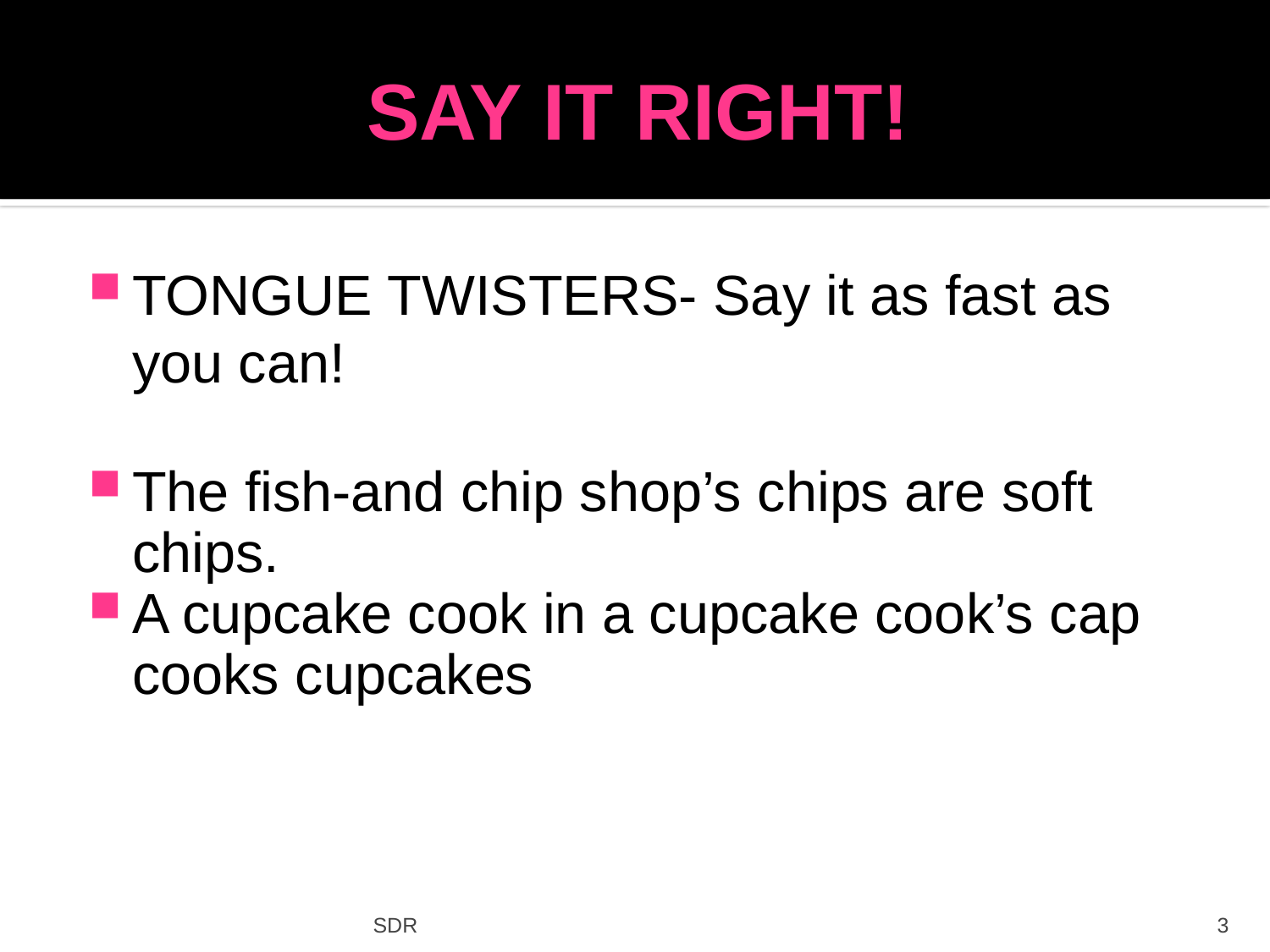

# SAY IT RIGHT!
TONGUE TWISTERS- Say it as fast as you can!

The fish-and chip shop’s chips are soft chips.
A cupcake cook in a cupcake cook’s cap cooks cupcakes

SDR
3